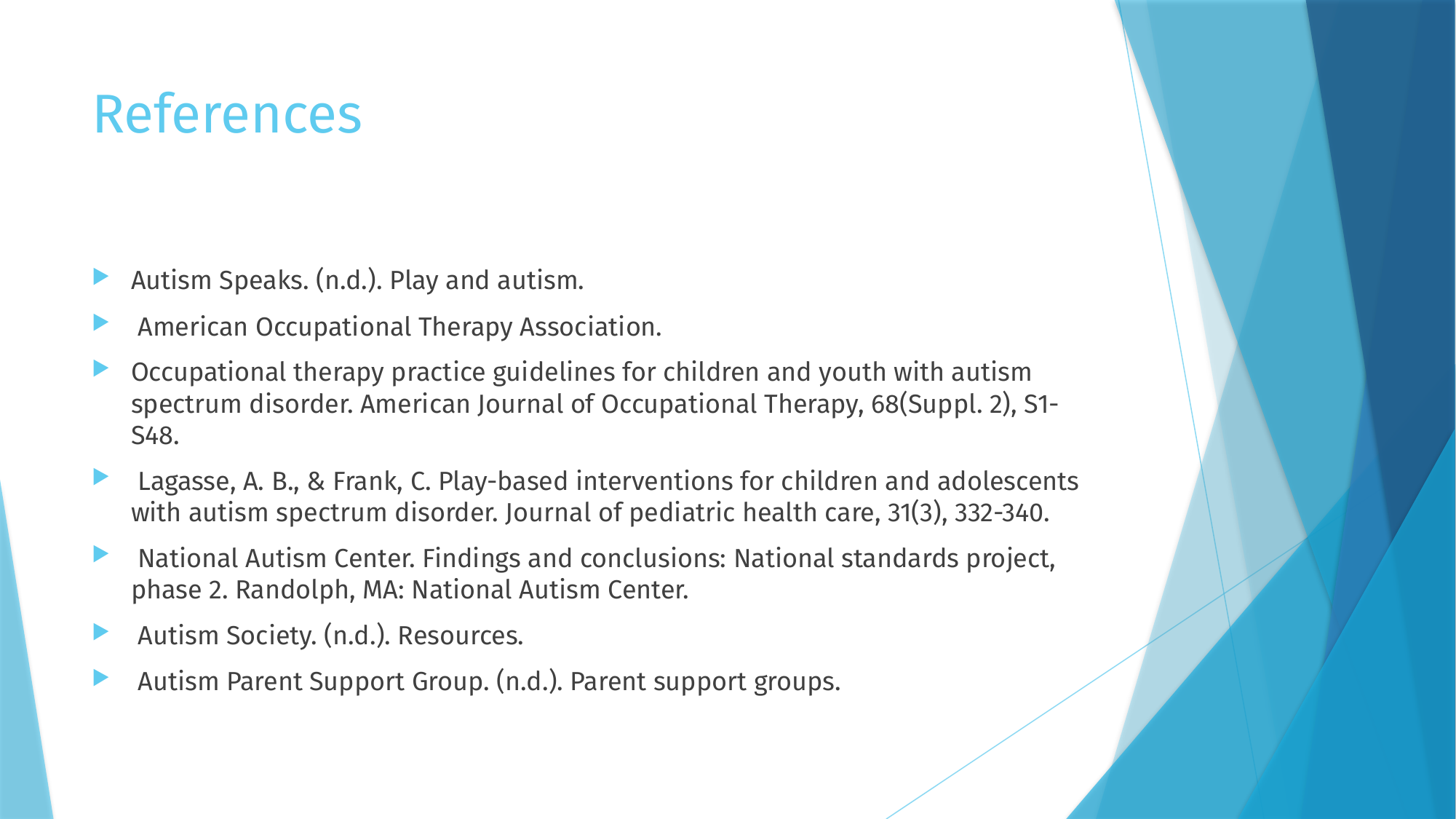

# References
Autism Speaks. (n.d.). Play and autism.
 American Occupational Therapy Association.
Occupational therapy practice guidelines for children and youth with autism spectrum disorder. American Journal of Occupational Therapy, 68(Suppl. 2), S1-S48.
 Lagasse, A. B., & Frank, C. Play-based interventions for children and adolescents with autism spectrum disorder. Journal of pediatric health care, 31(3), 332-340.
 National Autism Center. Findings and conclusions: National standards project, phase 2. Randolph, MA: National Autism Center.
 Autism Society. (n.d.). Resources.
 Autism Parent Support Group. (n.d.). Parent support groups.